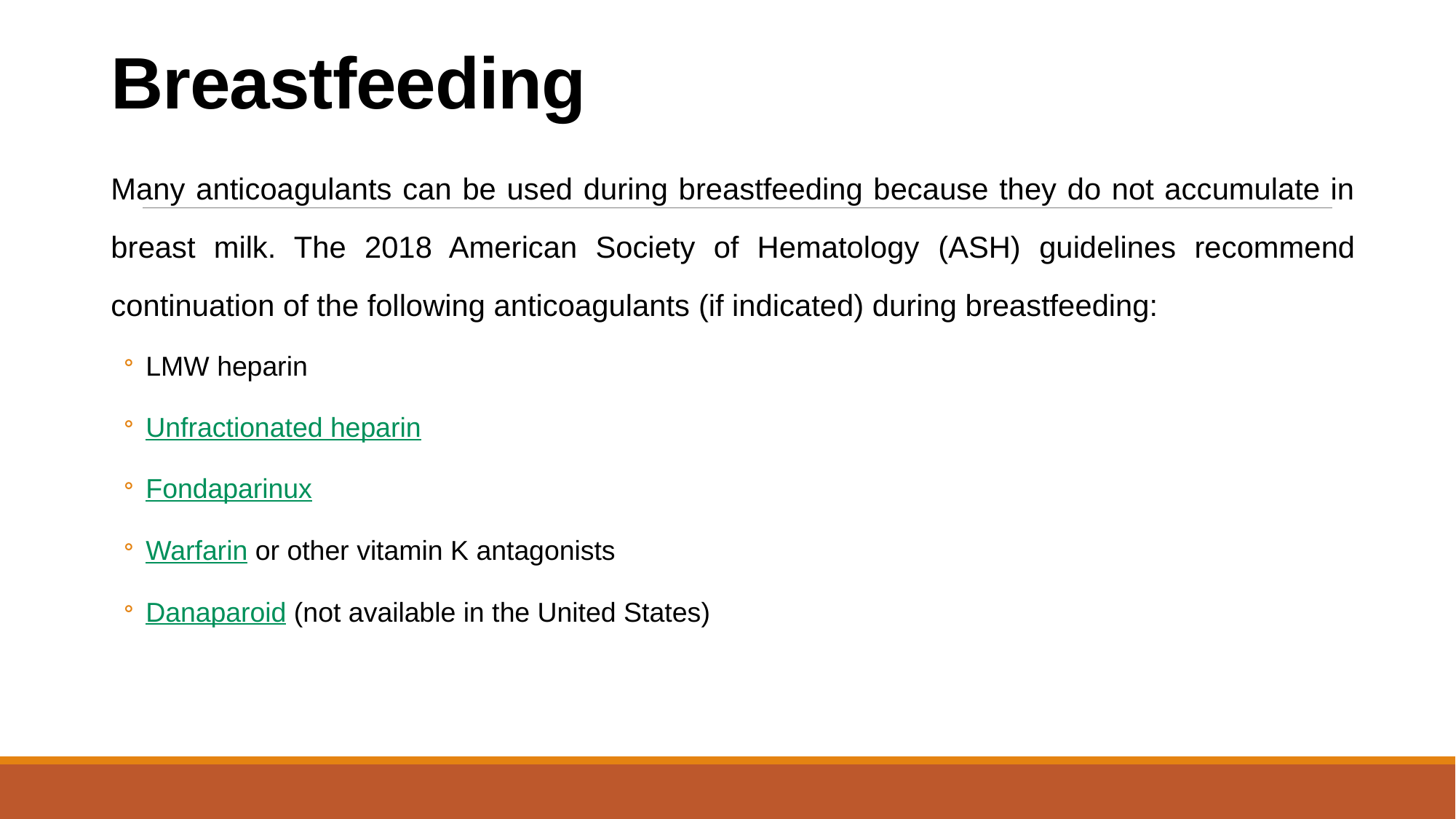

# Breastfeeding
Many anticoagulants can be used during breastfeeding because they do not accumulate in breast milk. The 2018 American Society of Hematology (ASH) guidelines recommend continuation of the following anticoagulants (if indicated) during breastfeeding:
LMW heparin
Unfractionated heparin
Fondaparinux
Warfarin or other vitamin K antagonists
Danaparoid (not available in the United States)